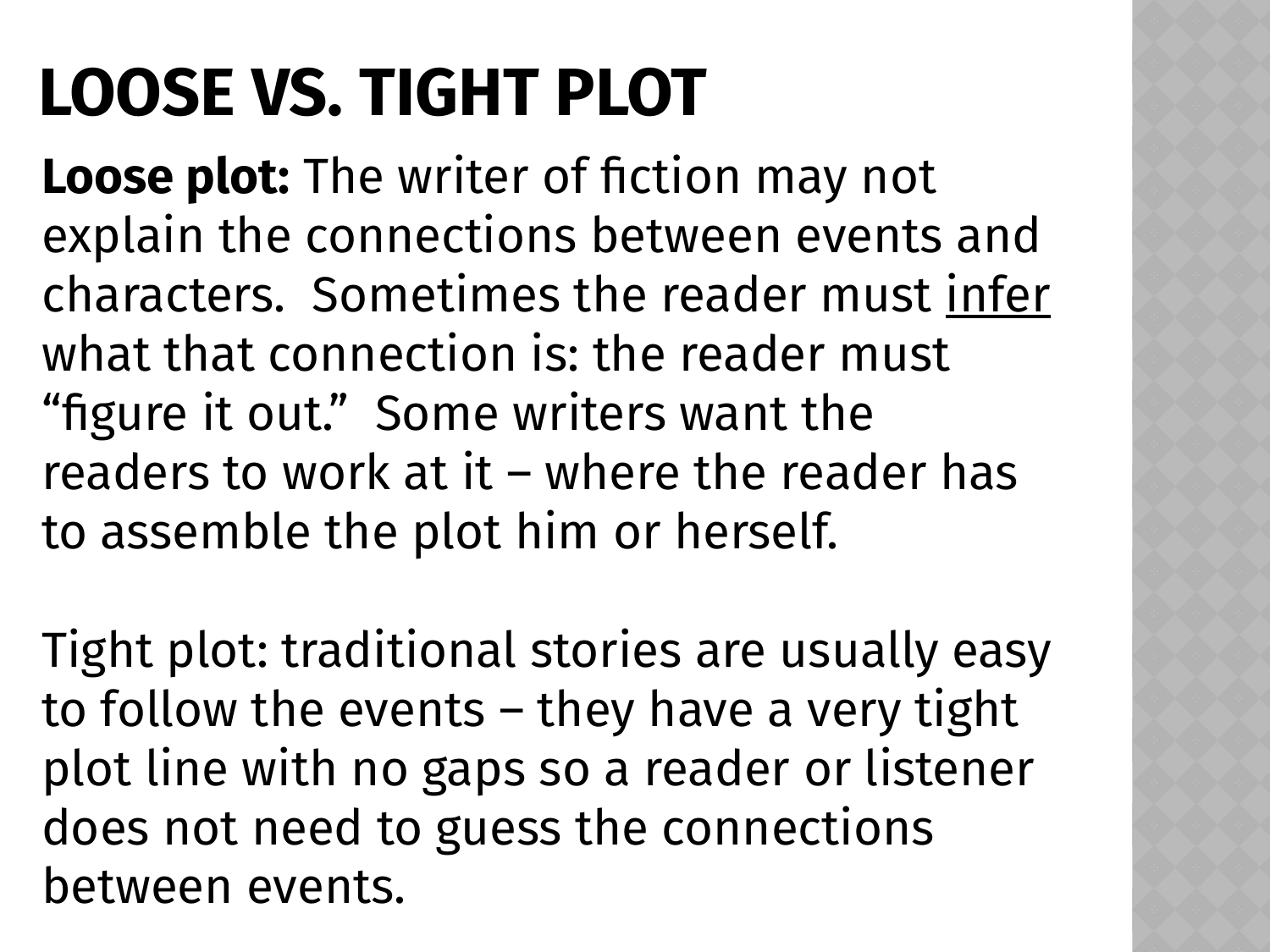

# Loose vs. tight Plot
Loose plot: The writer of fiction may not explain the connections between events and characters.  Sometimes the reader must infer what that connection is: the reader must “figure it out.”  Some writers want the readers to work at it – where the reader has to assemble the plot him or herself.

Tight plot: traditional stories are usually easy to follow the events – they have a very tight plot line with no gaps so a reader or listener does not need to guess the connections between events.